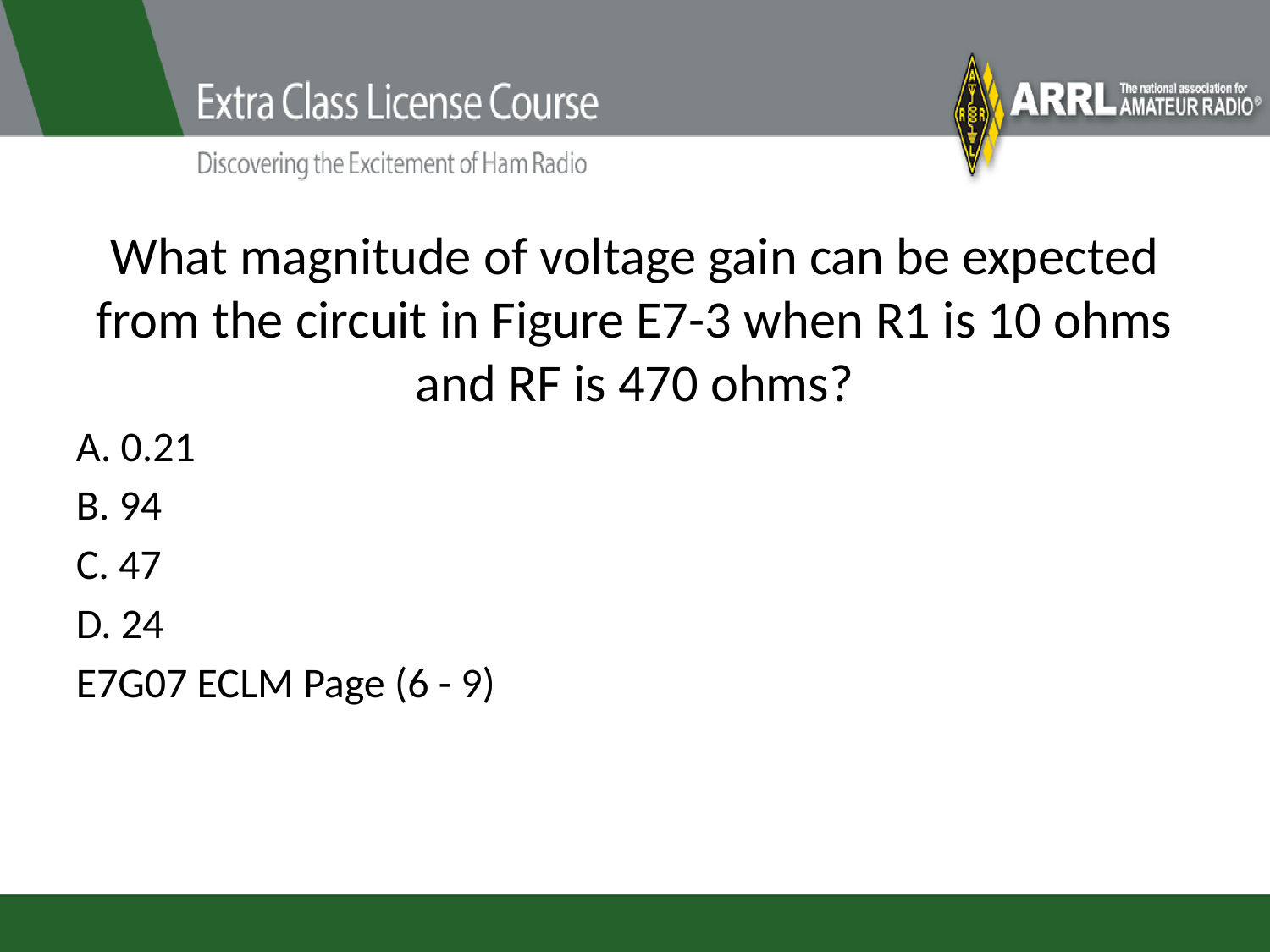

# What magnitude of voltage gain can be expected from the circuit in Figure E7-3 when R1 is 10 ohms and RF is 470 ohms?
A. 0.21
B. 94
C. 47
D. 24
E7G07 ECLM Page (6 - 9)